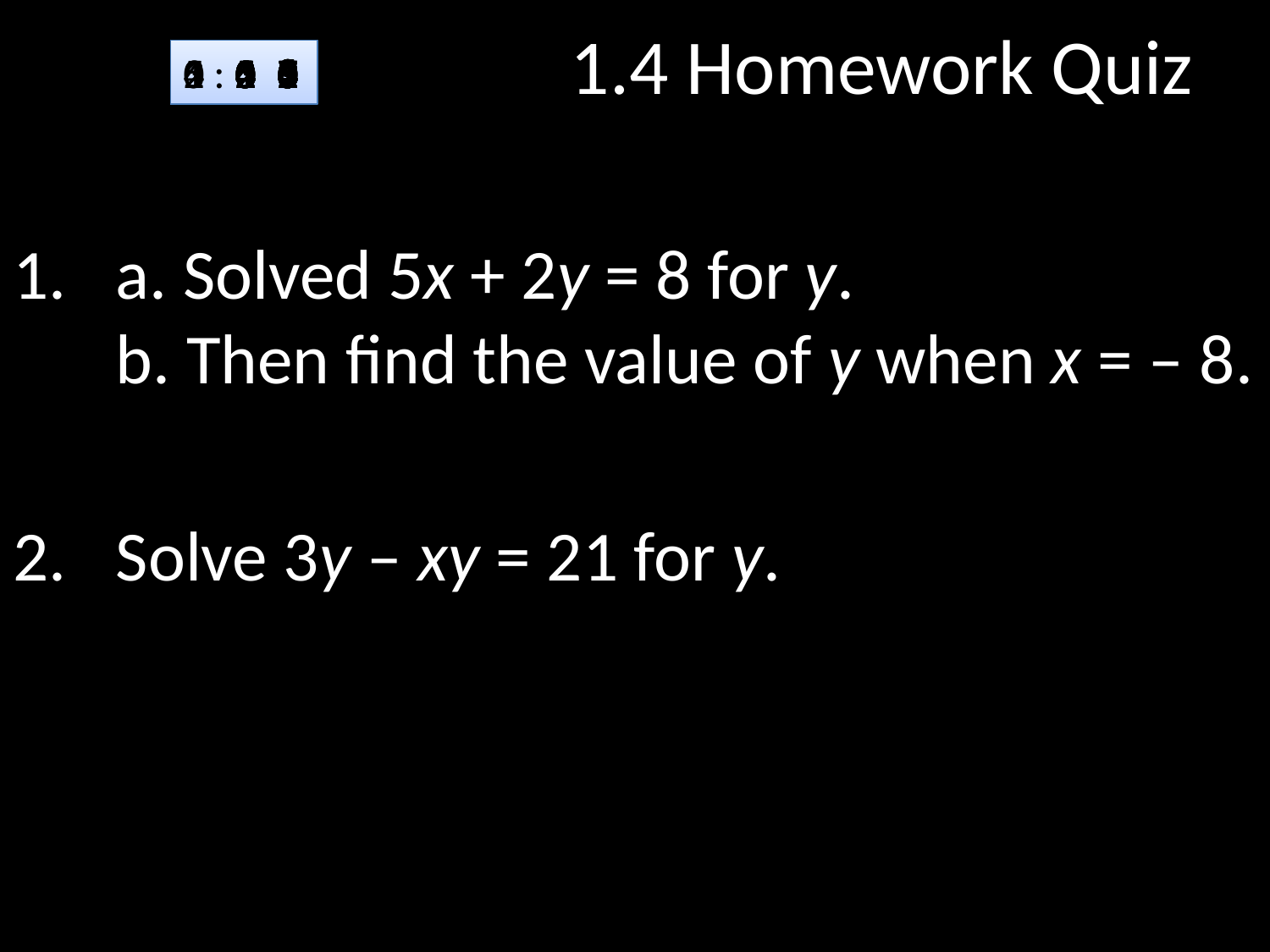

# 1.4 Homework Quiz

4
5
3
2
1
0
:
1
2
3
4
5
0
1
2
3
4
5
0
1
2
3
4
5
0
1
2
3
4
5
0
1
2
3
4
5
0
1
2
3
4
5
6
7
8
0
9
1
2
3
4
5
6
7
8
0
9
1
2
3
4
5
6
7
8
0
9
1
2
3
4
5
6
7
8
0
9
1
2
3
4
5
6
7
8
0
9
a. Solved 5x + 2y = 8 for y.
b. Then find the value of y when x = – 8.

Solve 3y – xy = 21 for y.